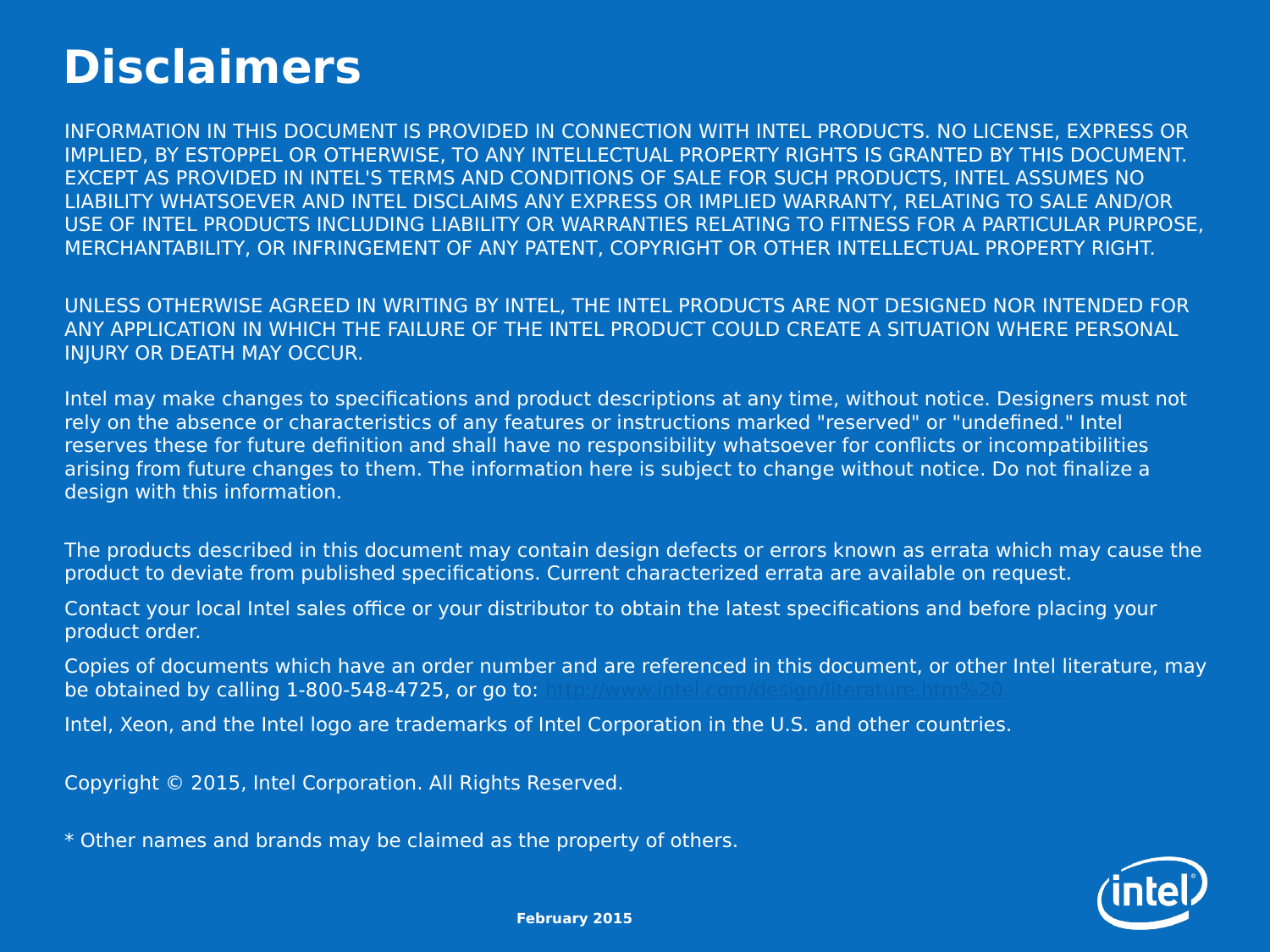

# Disclaimers
INFORMATION IN THIS DOCUMENT IS PROVIDED IN CONNECTION WITH INTEL PRODUCTS. NO LICENSE, EXPRESS OR IMPLIED, BY ESTOPPEL OR OTHERWISE, TO ANY INTELLECTUAL PROPERTY RIGHTS IS GRANTED BY THIS DOCUMENT. EXCEPT AS PROVIDED IN INTEL'S TERMS AND CONDITIONS OF SALE FOR SUCH PRODUCTS, INTEL ASSUMES NO LIABILITY WHATSOEVER AND INTEL DISCLAIMS ANY EXPRESS OR IMPLIED WARRANTY, RELATING TO SALE AND/OR USE OF INTEL PRODUCTS INCLUDING LIABILITY OR WARRANTIES RELATING TO FITNESS FOR A PARTICULAR PURPOSE, MERCHANTABILITY, OR INFRINGEMENT OF ANY PATENT, COPYRIGHT OR OTHER INTELLECTUAL PROPERTY RIGHT.
UNLESS OTHERWISE AGREED IN WRITING BY INTEL, THE INTEL PRODUCTS ARE NOT DESIGNED NOR INTENDED FOR ANY APPLICATION IN WHICH THE FAILURE OF THE INTEL PRODUCT COULD CREATE A SITUATION WHERE PERSONAL INJURY OR DEATH MAY OCCUR.
Intel may make changes to specifications and product descriptions at any time, without notice. Designers must not rely on the absence or characteristics of any features or instructions marked "reserved" or "undefined." Intel reserves these for future definition and shall have no responsibility whatsoever for conflicts or incompatibilities arising from future changes to them. The information here is subject to change without notice. Do not finalize a design with this information.
The products described in this document may contain design defects or errors known as errata which may cause the product to deviate from published specifications. Current characterized errata are available on request.
Contact your local Intel sales office or your distributor to obtain the latest specifications and before placing your product order.
Copies of documents which have an order number and are referenced in this document, or other Intel literature, may be obtained by calling 1-800-548-4725, or go to: http://www.intel.com/design/literature.htm%20
Intel, Xeon, and the Intel logo are trademarks of Intel Corporation in the U.S. and other countries.
Copyright © 2015, Intel Corporation. All Rights Reserved.
* Other names and brands may be claimed as the property of others.

February 2015